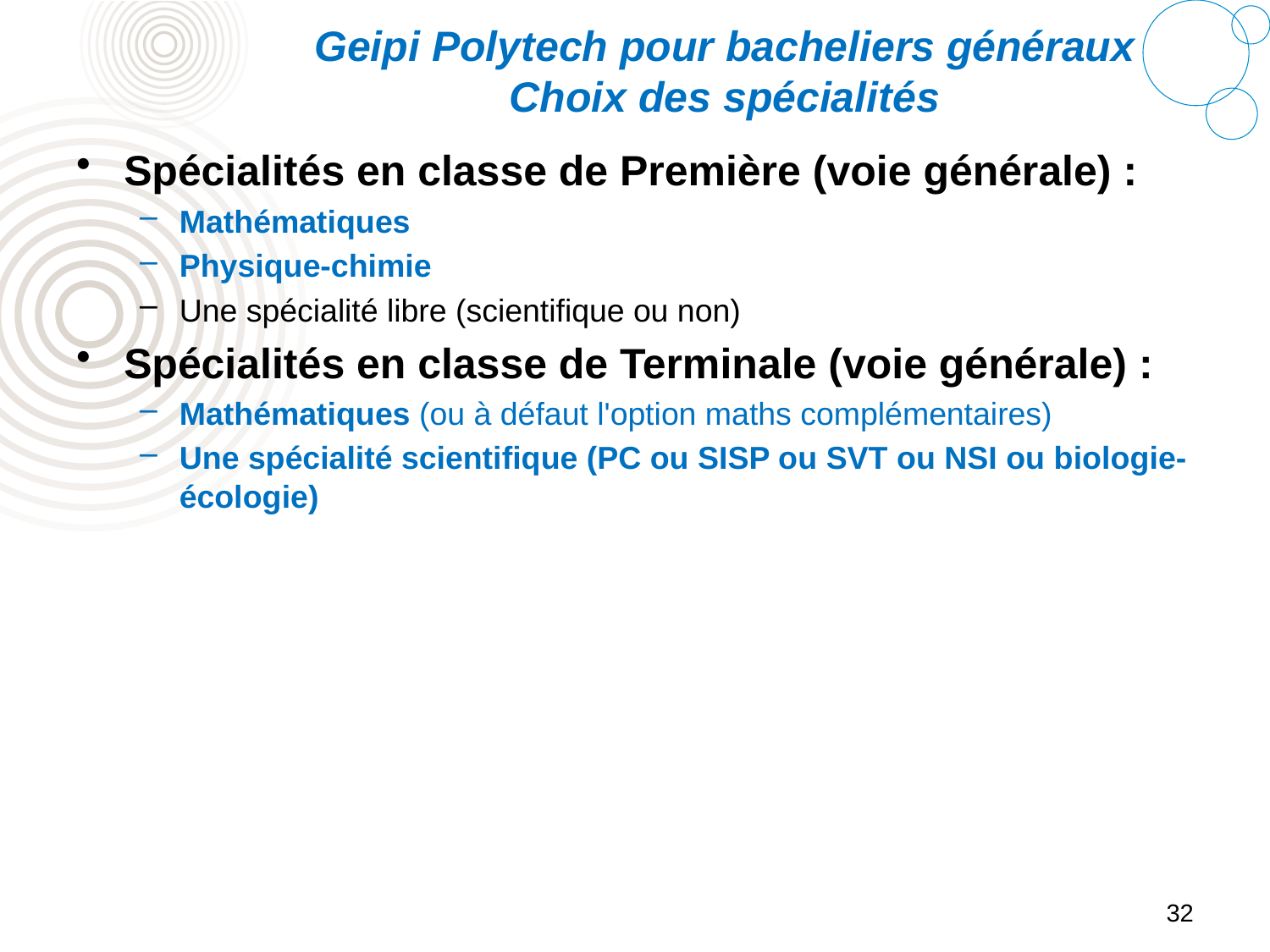

# Geipi Polytech pour bacheliers généraux Choix des spécialités
Spécialités en classe de Première (voie générale) :
Mathématiques
Physique-chimie
Une spécialité libre (scientifique ou non)
Spécialités en classe de Terminale (voie générale) :
Mathématiques (ou à défaut l'option maths complémentaires)
Une spécialité scientifique (PC ou SISP ou SVT ou NSI ou biologie-écologie)

32